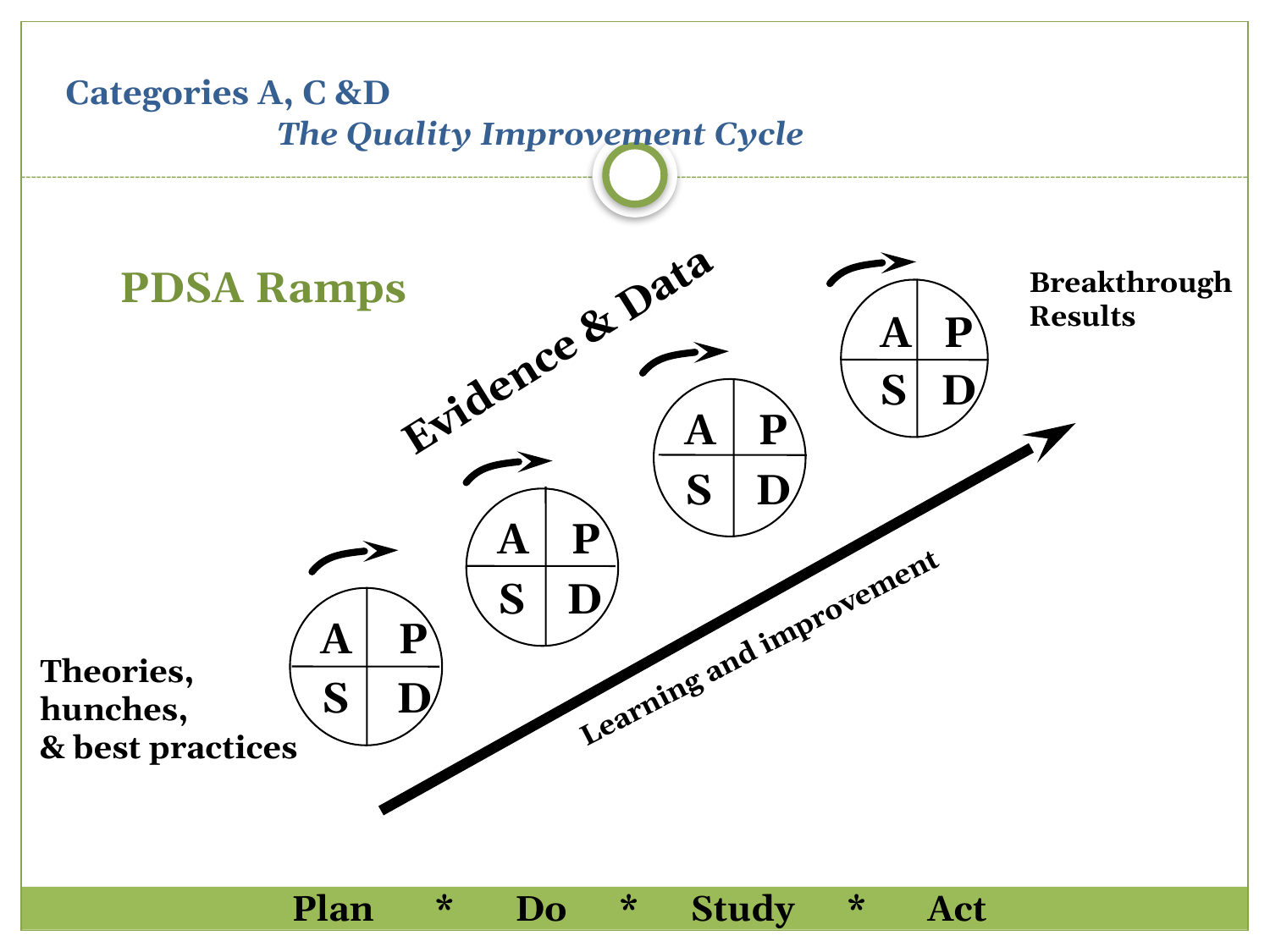

# Categories A, C &D The Quality Improvement Cycle
PDSA Ramps
Breakthrough
Results

A
P
S
D

Evidence & Data

A
P

S
D

A
P
S
D

A
P
S
D

Learning and improvement
Theories,
hunches,
& best practices
Plan       *       Do      *      Study      *       Act